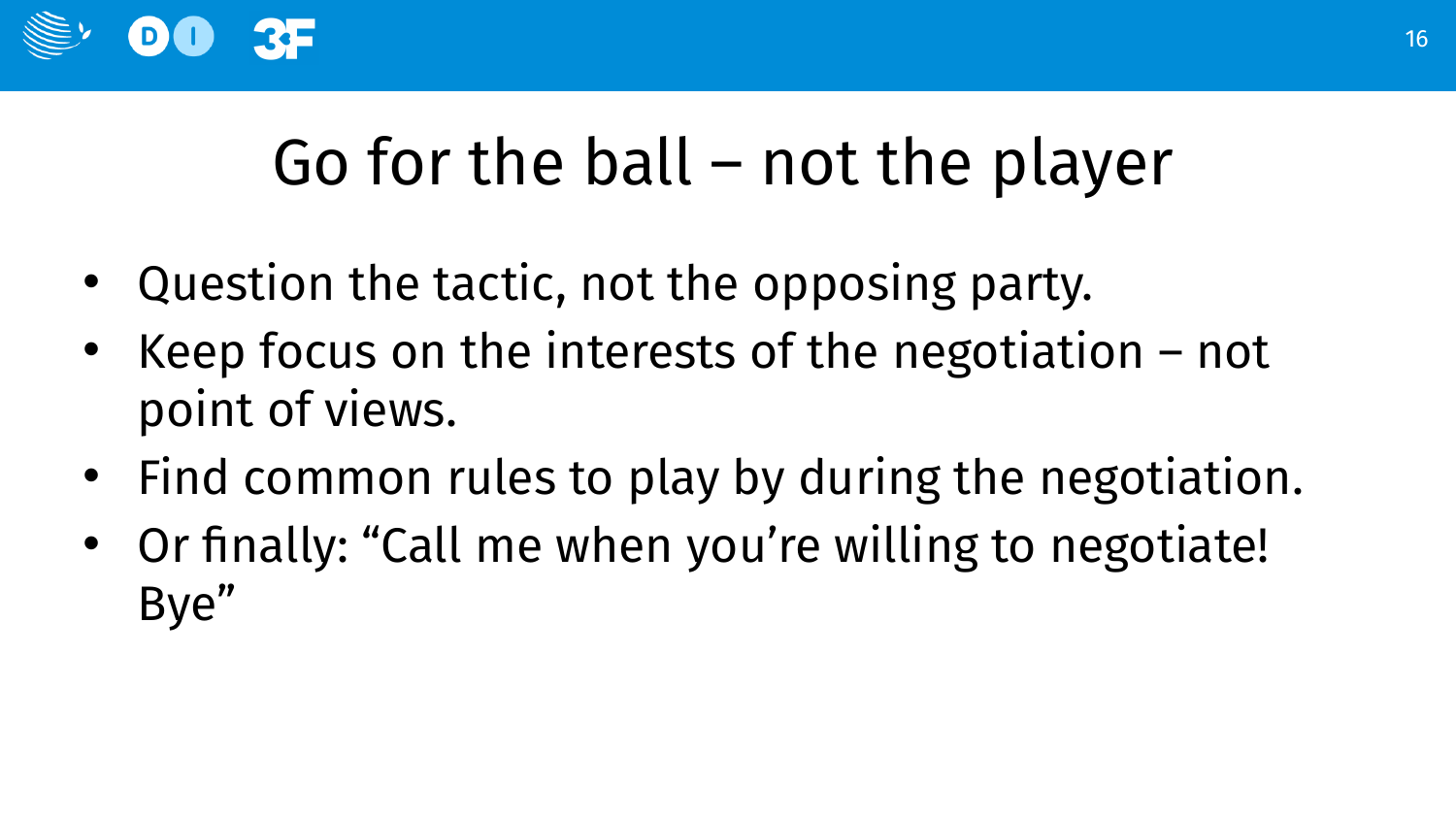

16
# Go for the ball – not the player
Question the tactic, not the opposing party.
Keep focus on the interests of the negotiation – not point of views.
Find common rules to play by during the negotiation.
Or finally: “Call me when you’re willing to negotiate! Bye”